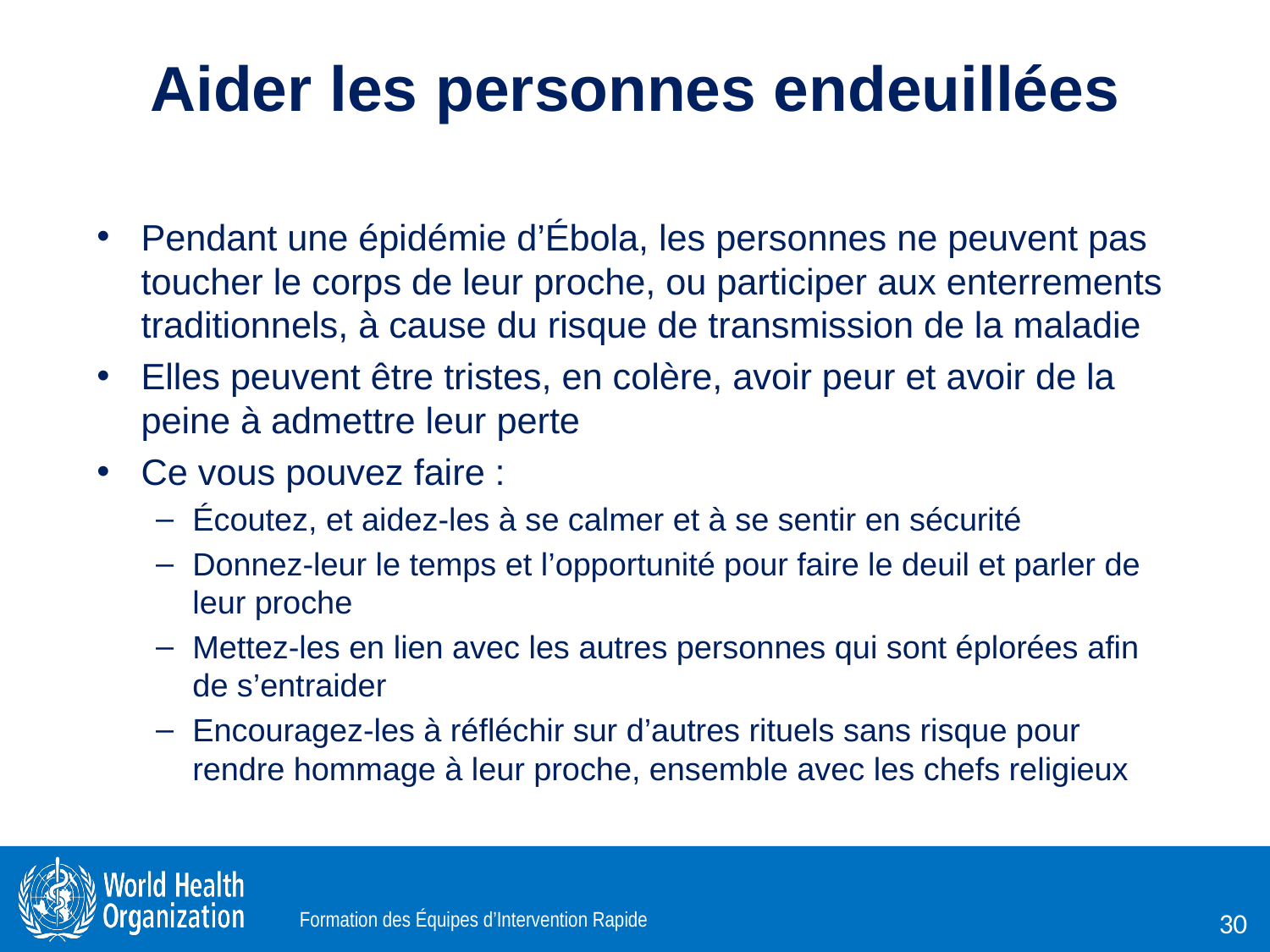

# Aider les personnes endeuillées
Pendant une épidémie d’Ébola, les personnes ne peuvent pas toucher le corps de leur proche, ou participer aux enterrements traditionnels, à cause du risque de transmission de la maladie
Elles peuvent être tristes, en colère, avoir peur et avoir de la peine à admettre leur perte
Ce vous pouvez faire :
Écoutez, et aidez-les à se calmer et à se sentir en sécurité
Donnez-leur le temps et l’opportunité pour faire le deuil et parler de leur proche
Mettez-les en lien avec les autres personnes qui sont éplorées afin de s’entraider
Encouragez-les à réfléchir sur d’autres rituels sans risque pour rendre hommage à leur proche, ensemble avec les chefs religieux